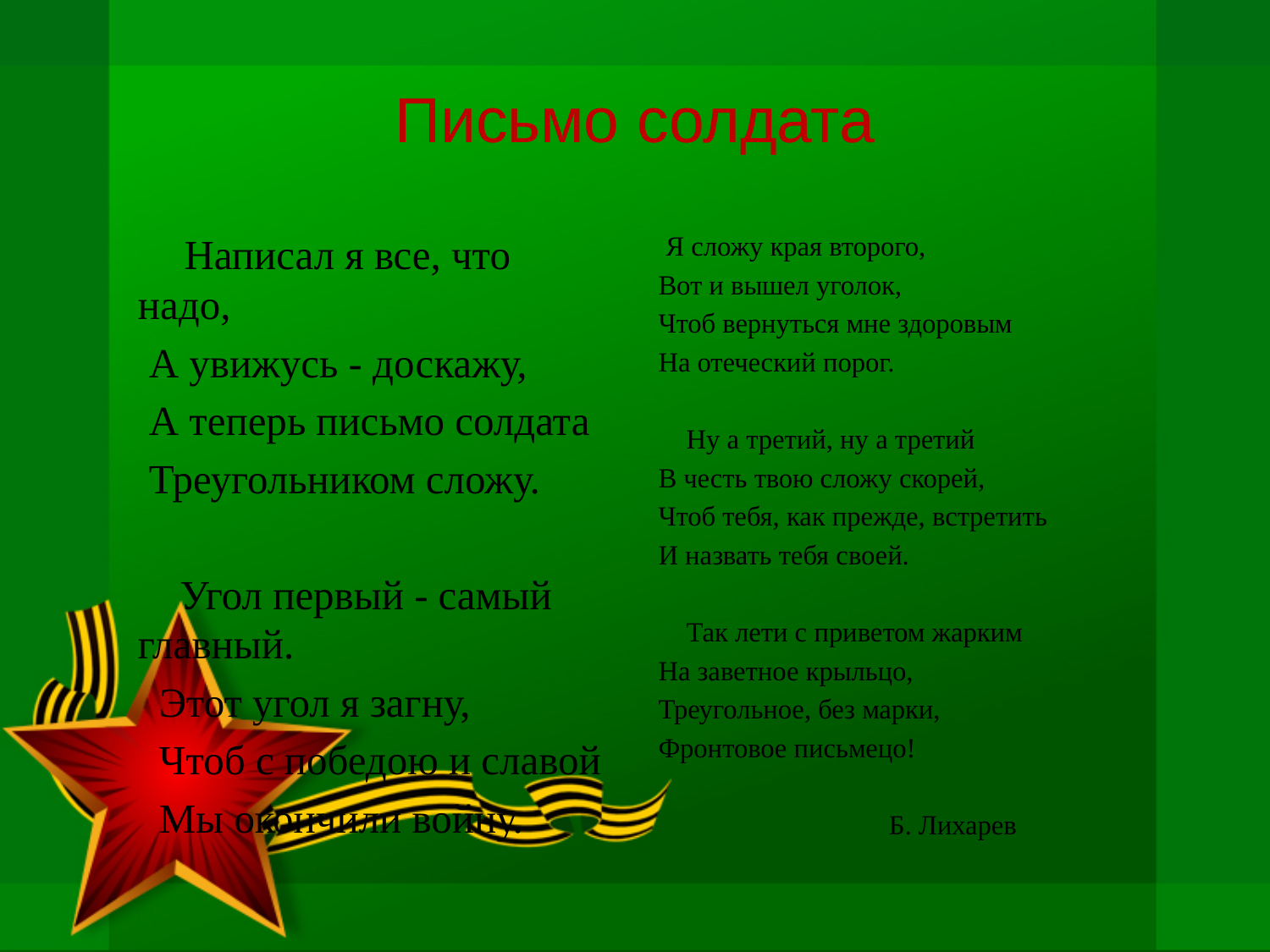

# Письмо солдата
               Написал я все, что надо,
       А увижусь - доскажу,
       А теперь письмо солдата
       Треугольником сложу.

          Угол первый - самый главный.
        Этот угол я загну,
        Чтоб с победою и славой
        Мы окончили войну.
 Я сложу края второго,
Вот и вышел уголок,
Чтоб вернуться мне здоровым
На отеческий порог.

    Ну а третий, ну а третий
В честь твою сложу скорей,
Чтоб тебя, как прежде, встретить
И назвать тебя своей.

    Так лети с приветом жарким
На заветное крыльцо,
Треугольное, без марки,
Фронтовое письмецо!

                                 Б. Лихарев